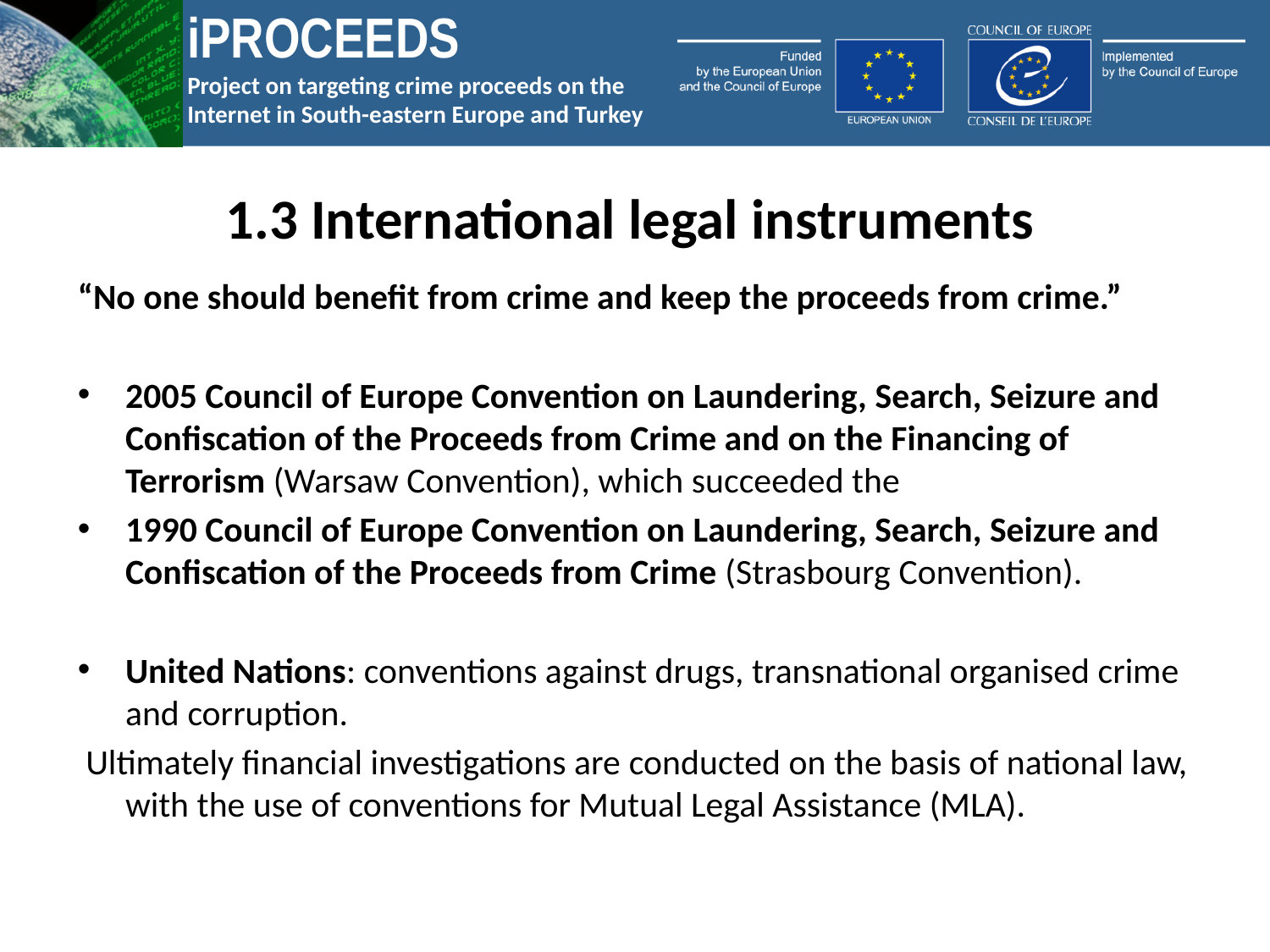

# 1.3 International legal instruments
“No one should benefit from crime and keep the proceeds from crime.”

2005 Council of Europe Convention on Laundering, Search, Seizure and Confiscation of the Proceeds from Crime and on the Financing of Terrorism (Warsaw Convention), which succeeded the
1990 Council of Europe Convention on Laundering, Search, Seizure and Confiscation of the Proceeds from Crime (Strasbourg Convention).

United Nations: conventions against drugs, transnational organised crime and corruption.
 Ultimately financial investigations are conducted on the basis of national law, with the use of conventions for Mutual Legal Assistance (MLA).